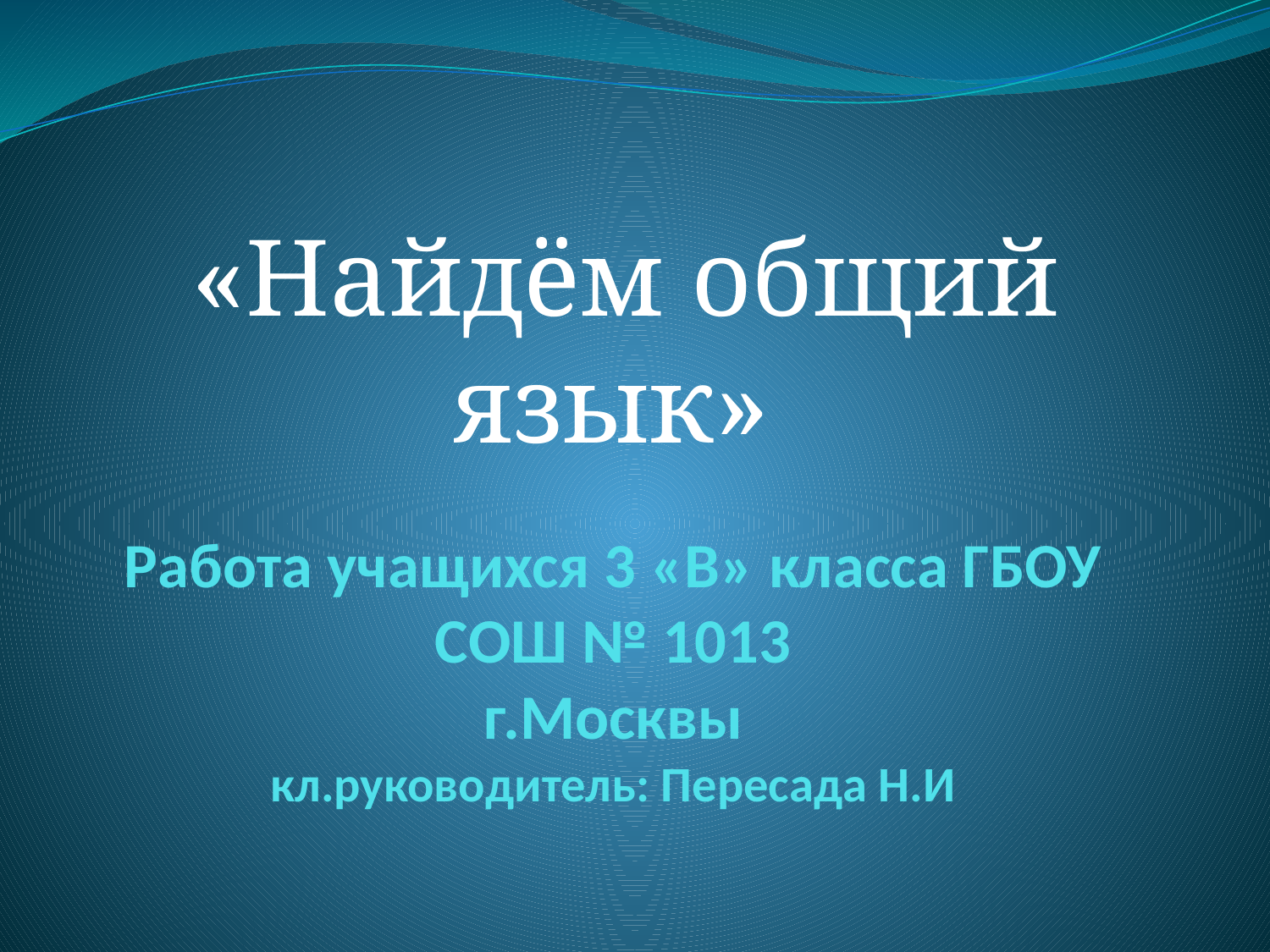

«Найдём общий язык»

# Работа учащихся 3 «В» класса ГБОУ СОШ № 1013 г.Москвы кл.руководитель: Пересада Н.И